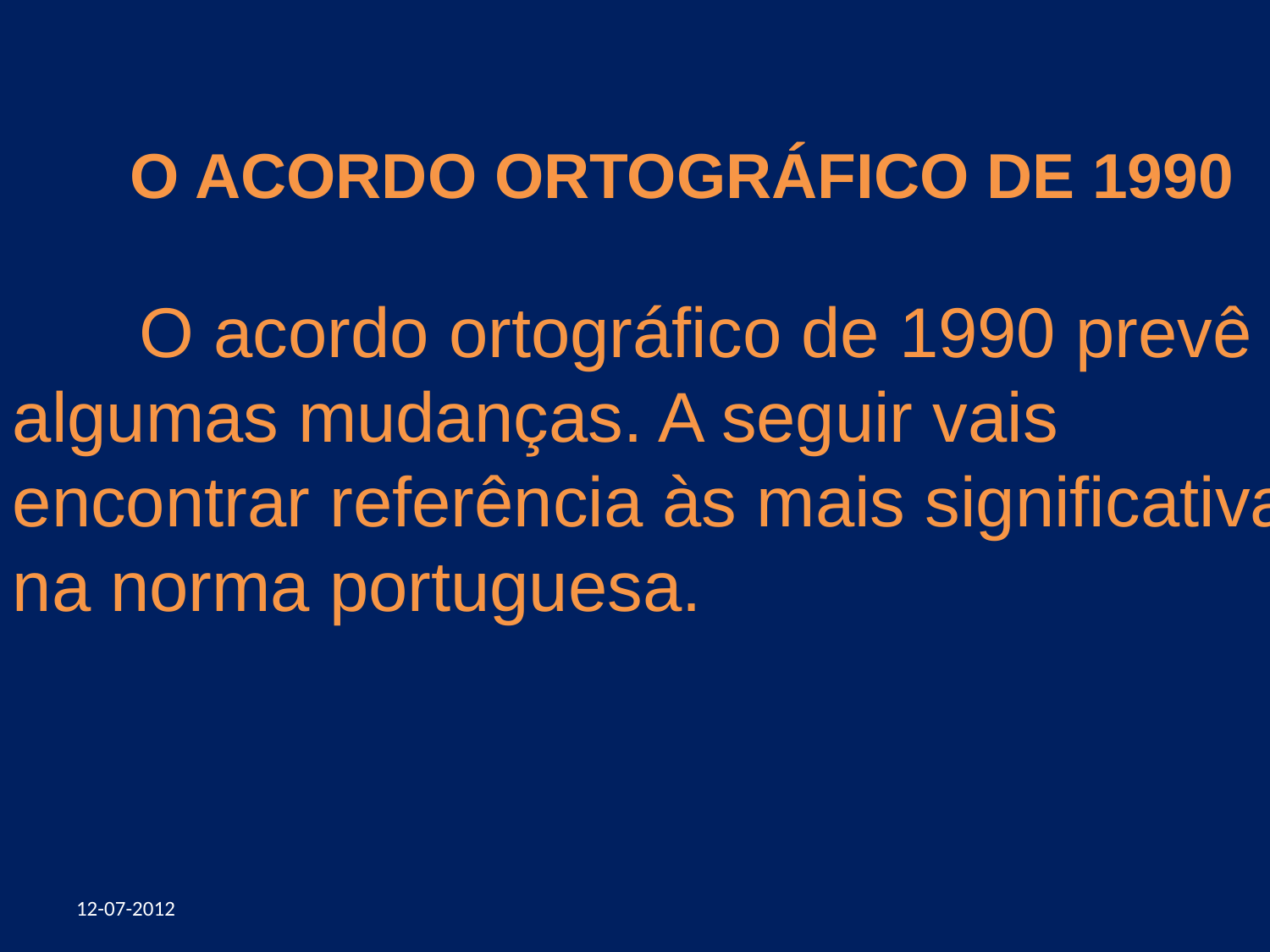

O ACORDO ORTOGRÁFICO DE 1990

	O acordo ortográfico de 1990 prevê algumas mudanças. A seguir vais encontrar referência às mais significativas na norma portuguesa.

12-07-2012
E.B.de Canidelo   " Aprender para ensinar"                              Ana Paula Coutinho e Julieta Sá Januário
4